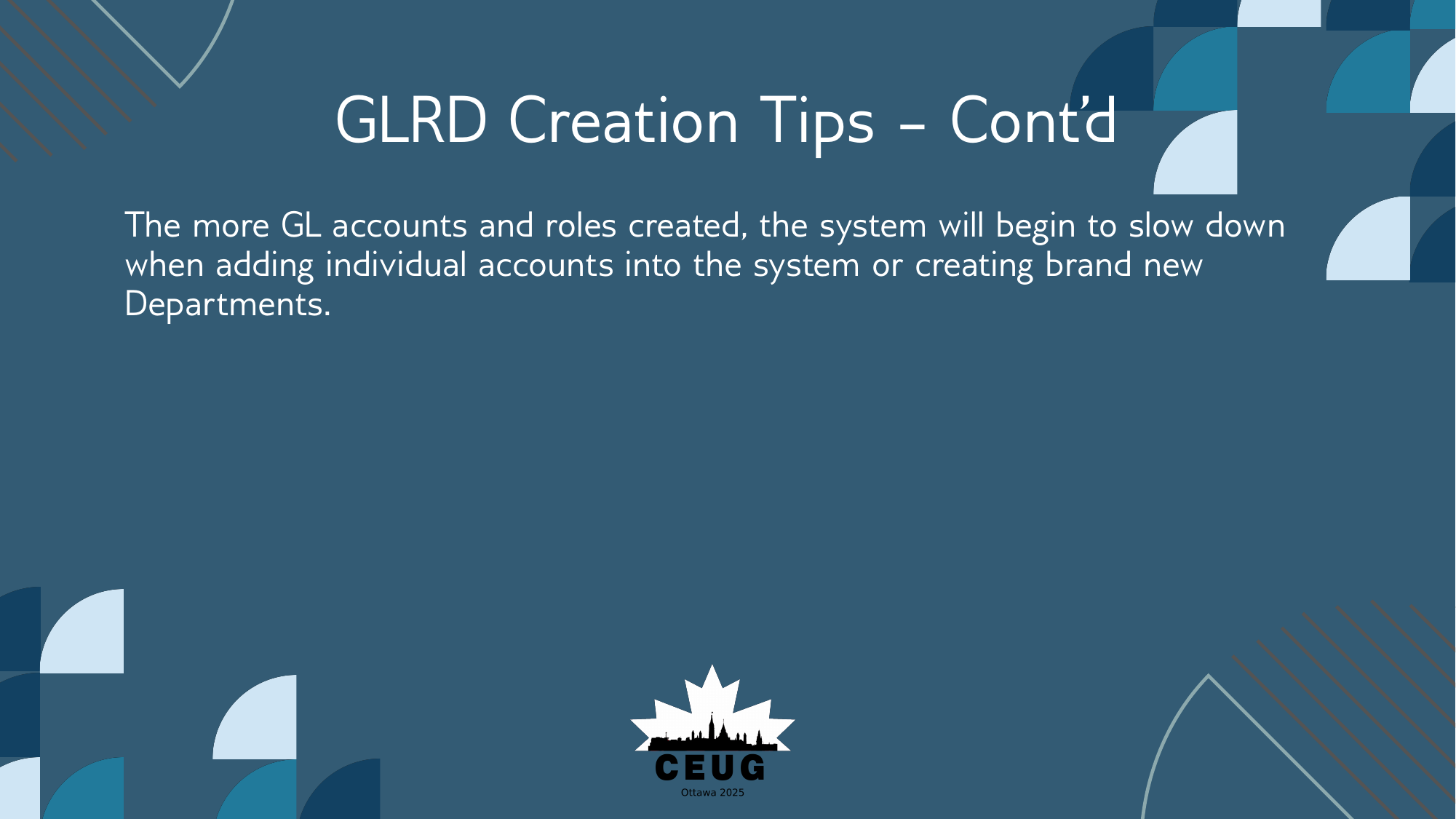

# GLRD Creation Tips – Cont’d
The more GL accounts and roles created, the system will begin to slow down when adding individual accounts into the system or creating brand new Departments.